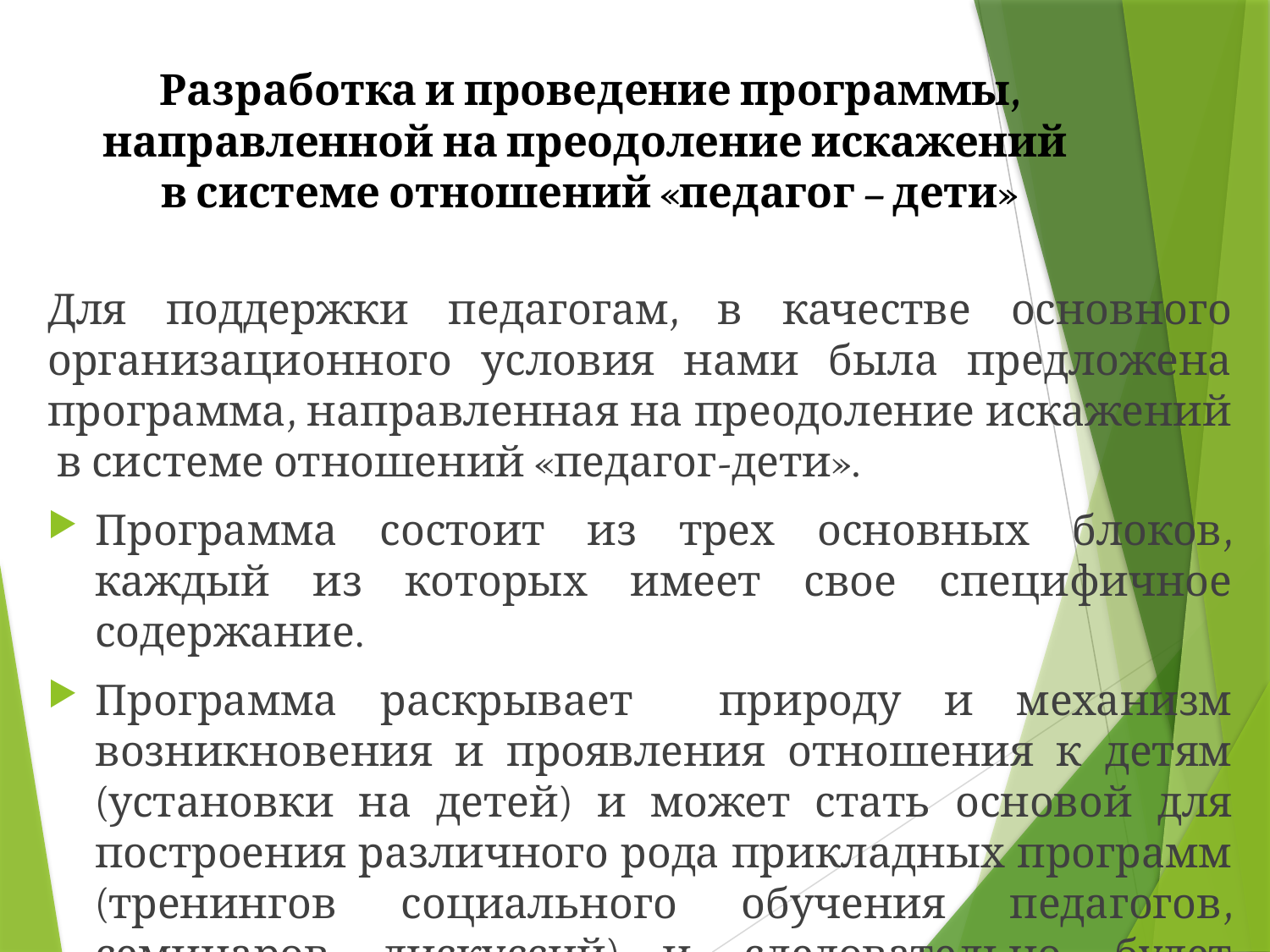

# Разработка и проведение программы, направленной на преодоление искажений в системе отношений «педагог – дети»
Для поддержки педагогам, в качестве основного организационного условия нами была предложена программа, направленная на преодоление искажений  в системе отношений «педагог-дети».
Программа состоит из трех основных блоков, каждый из которых имеет свое специфичное содержание.
Программа раскрывает  природу и механизм возникновения и проявления отношения к детям (установки на детей) и может стать основой для построения различного рода прикладных программ (тренингов социального обучения педагогов, семинаров, дискуссий) и, следовательно, будет полезна для практического применения в организации работы с педагогами.